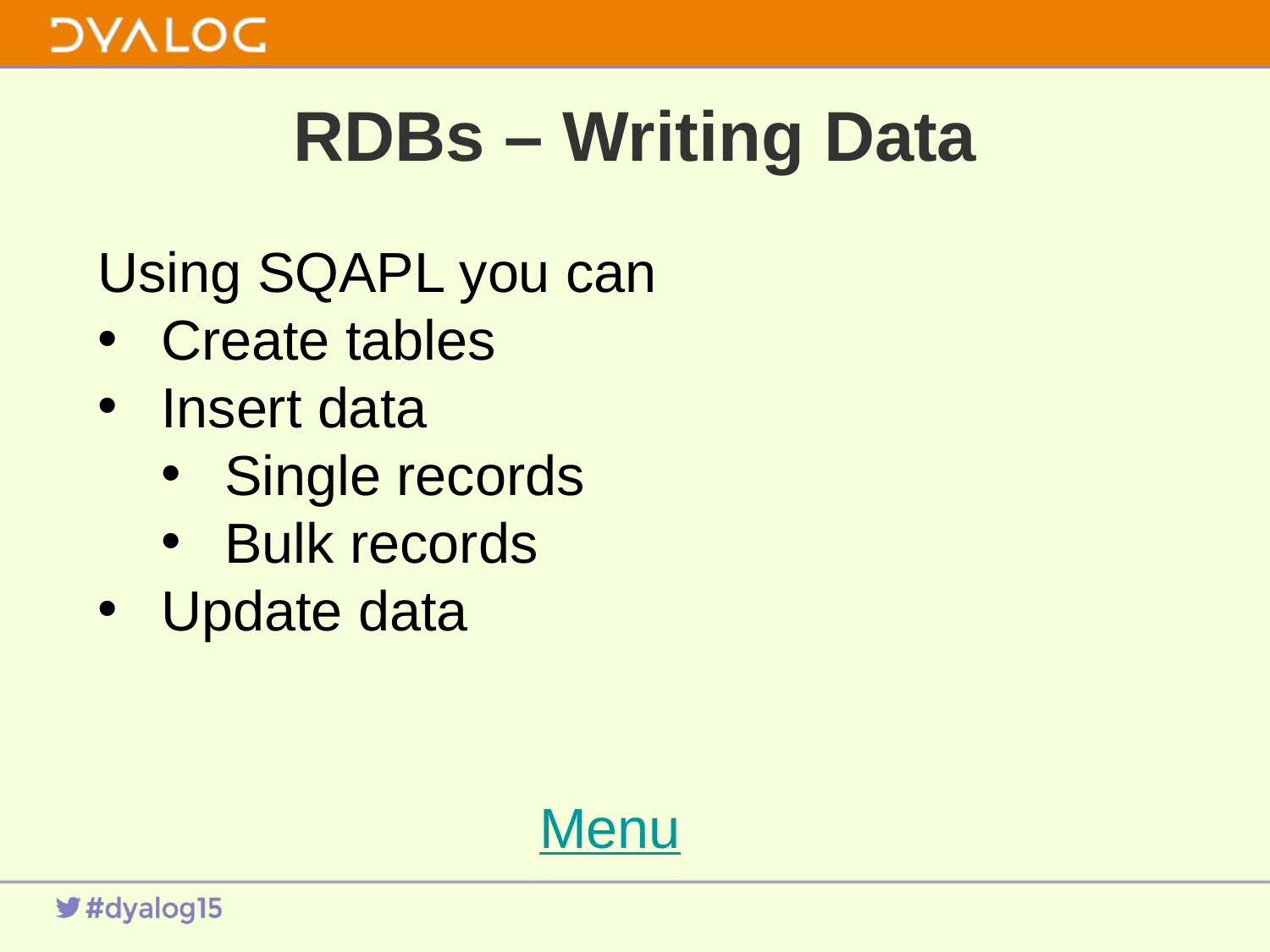

# RDBs – Writing Data
Using SQAPL you can
Create tables
Insert data
Single records
Bulk records
Update data
Menu